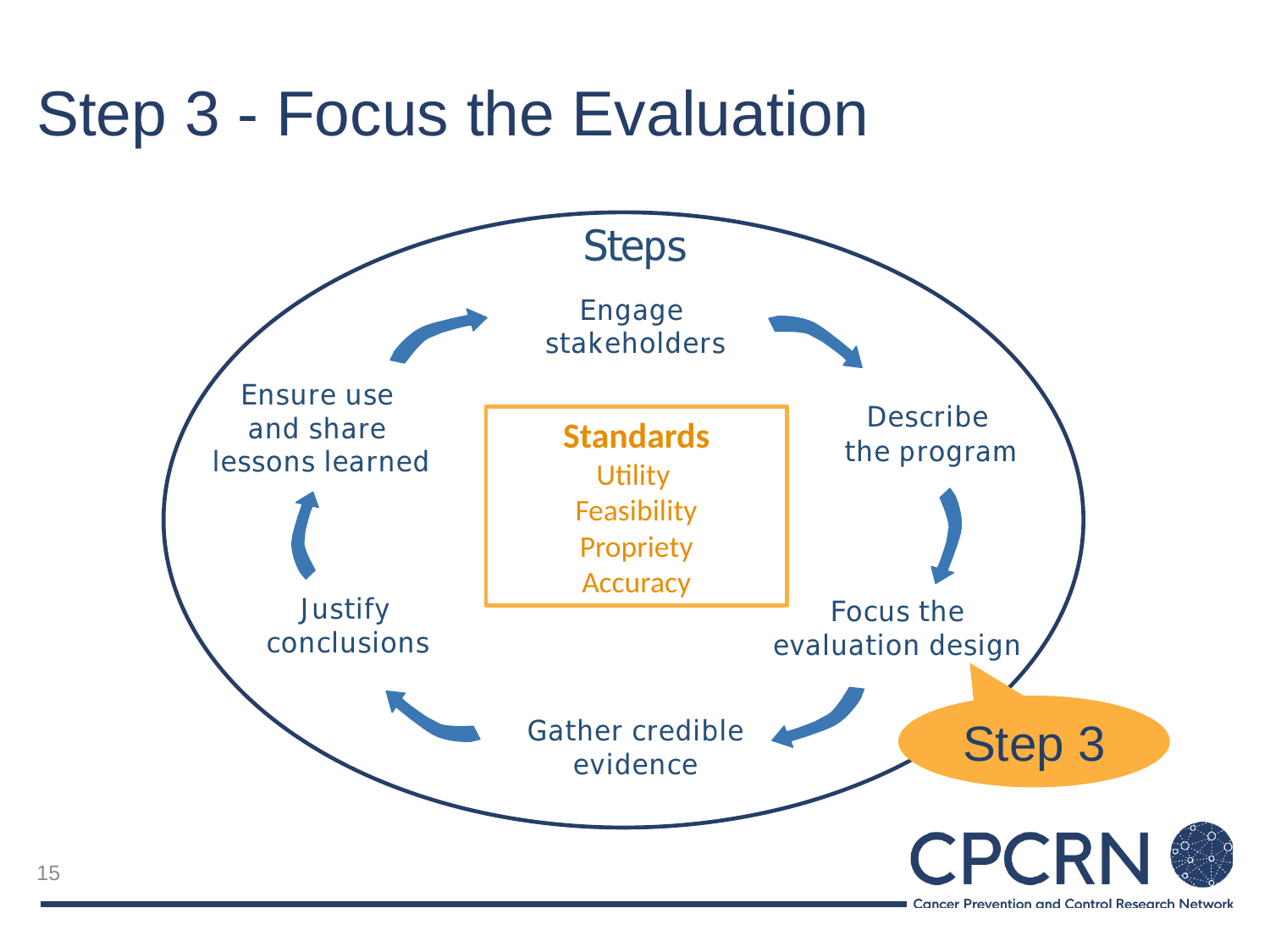

# Step 3 - Focus the Evaluation

Steps
Engage
stakeholders

Ensure use
and share
lessons learned
Describe
the program
Standards
Utility
Feasibility
Propriety
Accuracy

Justify
conclusions
Focus the evaluation design
Step 3

Gather credible evidence
15